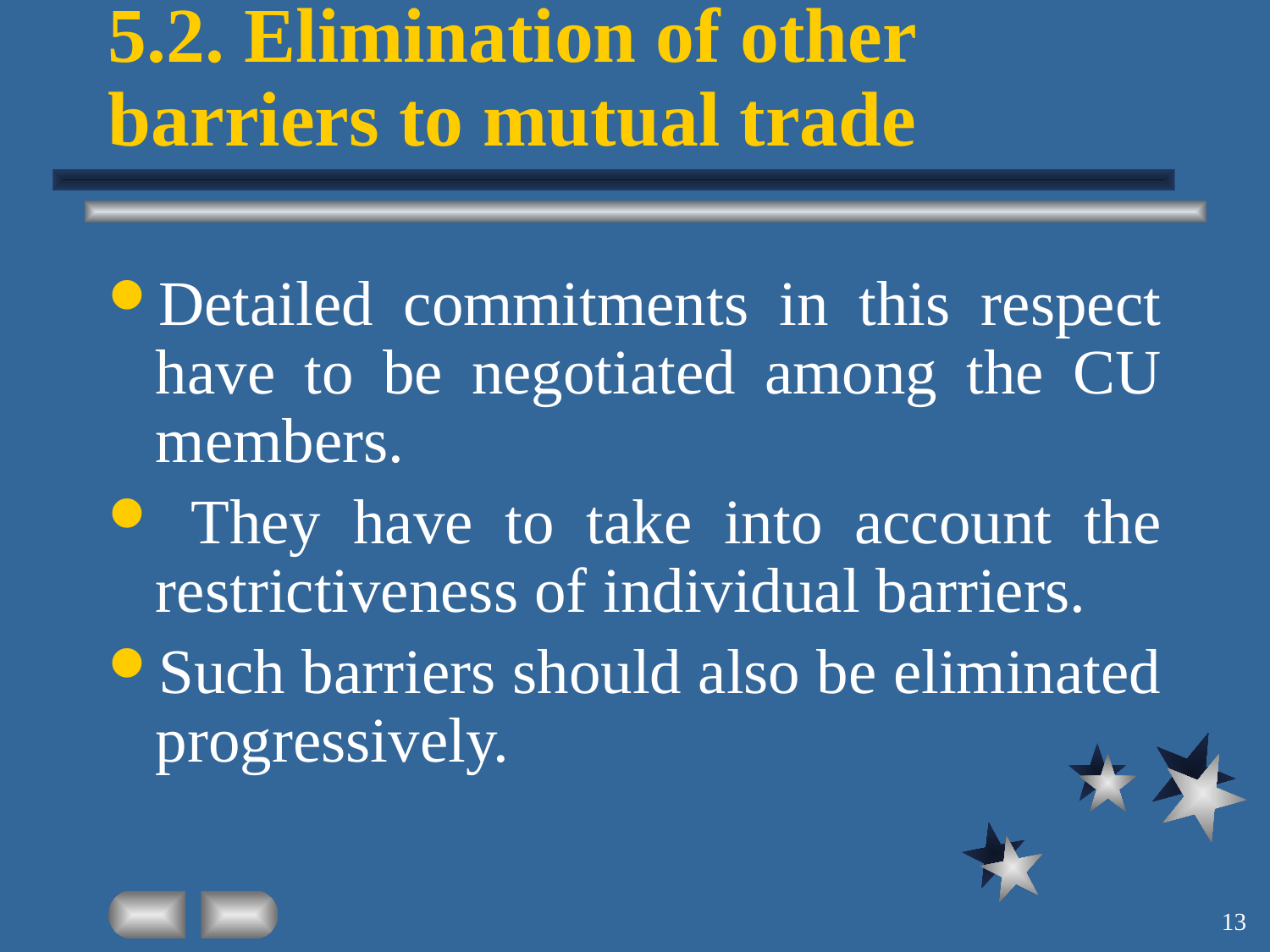

# 5.2. Elimination of other barriers to mutual trade
Detailed commitments in this respect have to be negotiated among the CU members.
 They have to take into account the restrictiveness of individual barriers.
Such barriers should also be eliminated progressively.

13